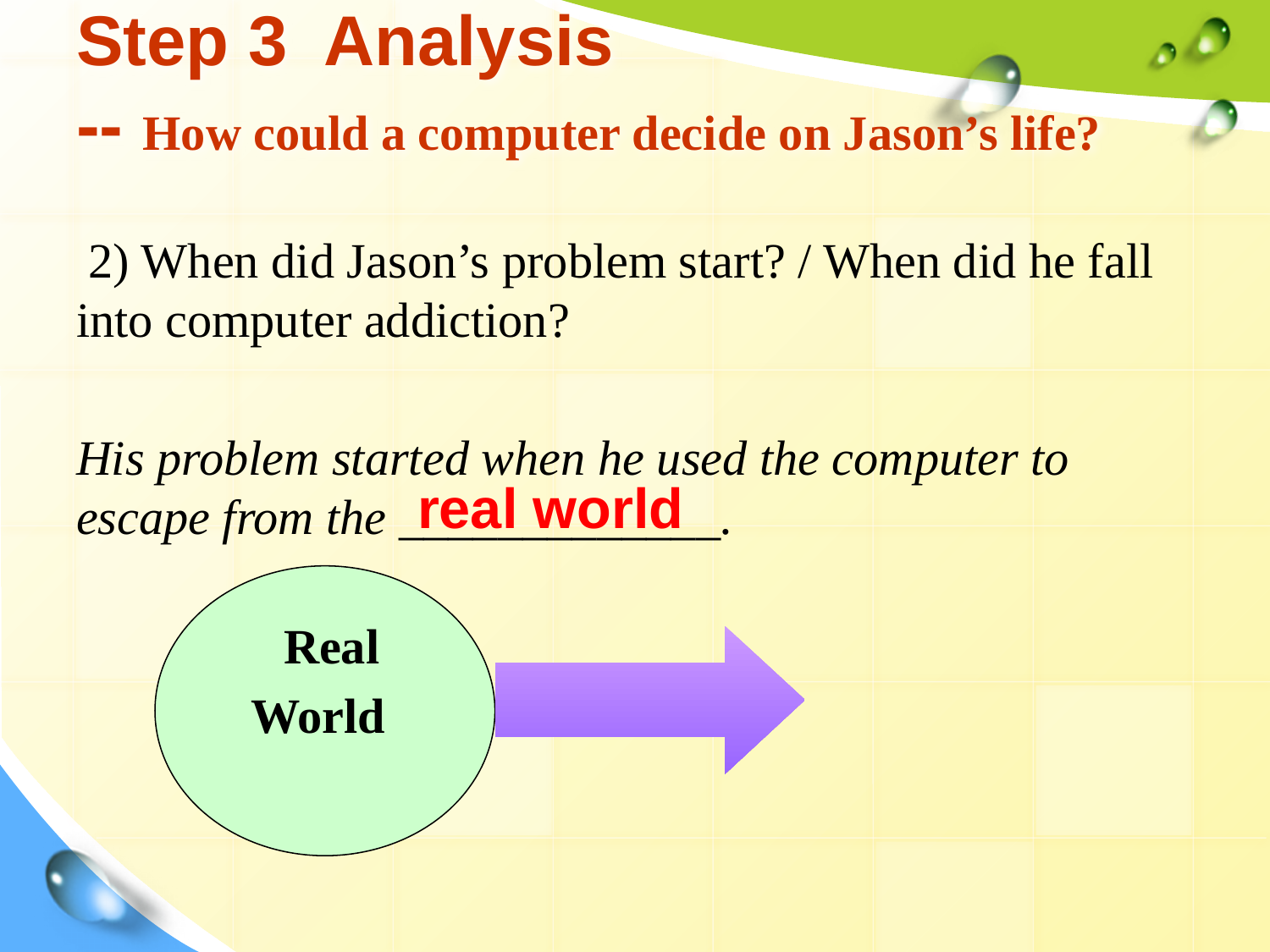

# Step 3  Analysis -- How could a computer decide on Jason’s life?
 2) When did Jason’s problem start? / When did he fall into computer addiction?

His problem started when he used the computer to escape from the _____________.

real world
 Real
World